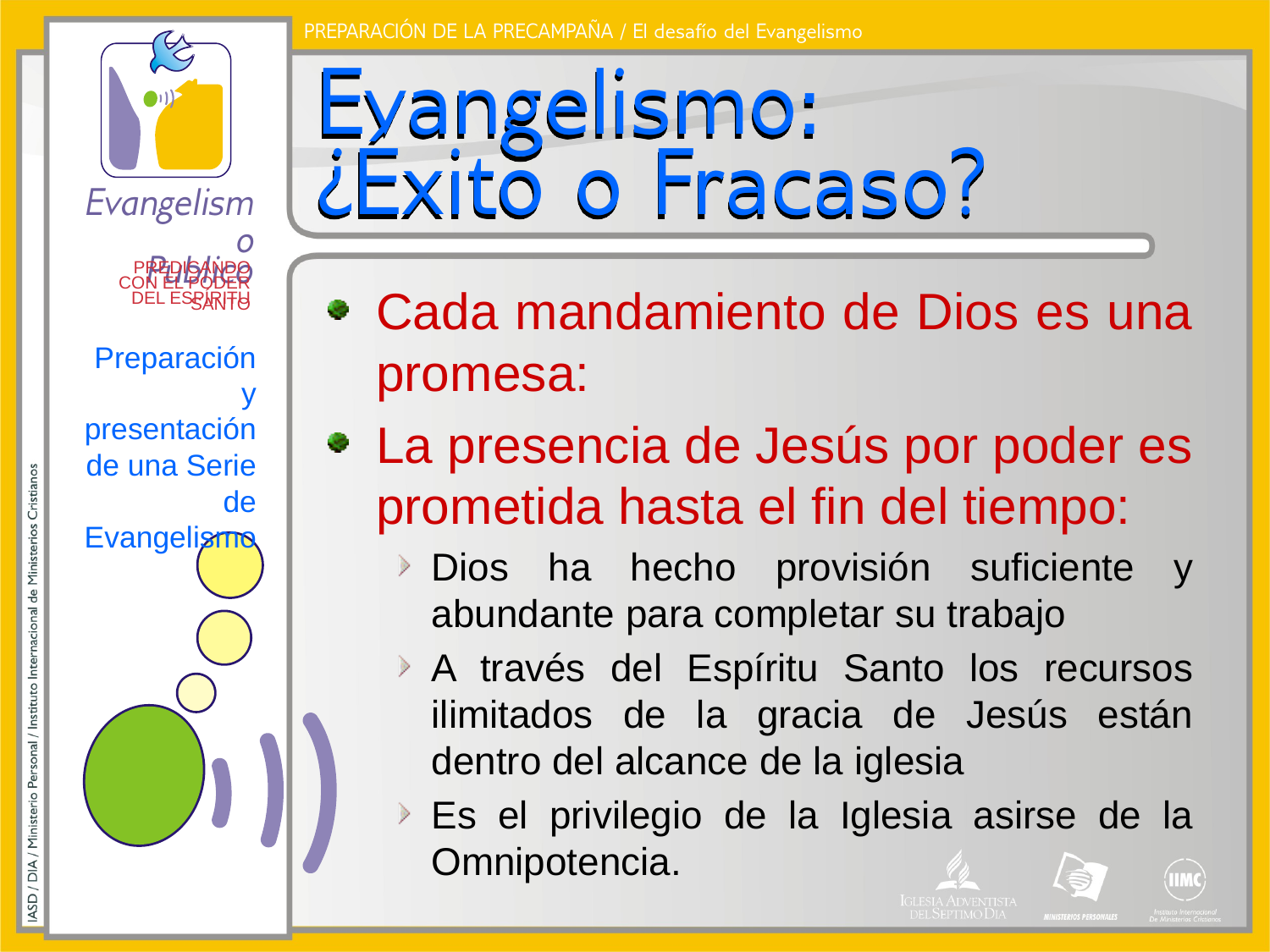

PREPARACIÓN DE LA PRECAMPAÑA / El desafío del Evangelismo
# Evangelismo: ¿Éxito o Fracaso?
Cada mandamiento de Dios es una promesa:
La presencia de Jesús por poder es prometida hasta el fin del tiempo:
Dios ha hecho provisión suficiente y abundante para completar su trabajo
A través del Espíritu Santo los recursos ilimitados de la gracia de Jesús están dentro del alcance de la iglesia
Es el privilegio de la Iglesia asirse de la Omnipotencia.